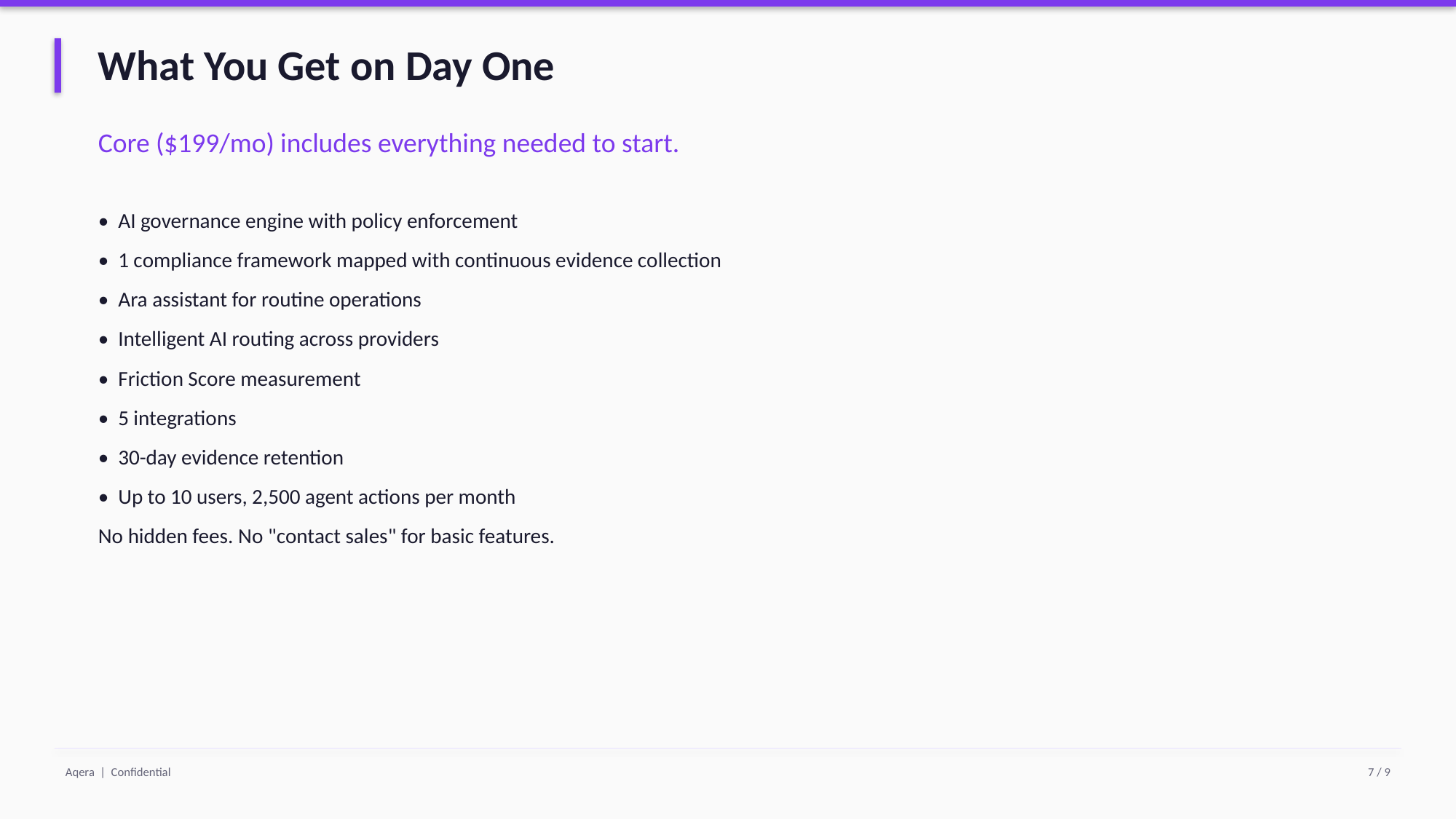

What You Get on Day One

Core ($199/mo) includes everything needed to start.
•  AI governance engine with policy enforcement
•  1 compliance framework mapped with continuous evidence collection
•  Ara assistant for routine operations
•  Intelligent AI routing across providers
•  Friction Score measurement
•  5 integrations
•  30-day evidence retention
•  Up to 10 users, 2,500 agent actions per month
No hidden fees. No "contact sales" for basic features.

Aqera  |  Confidential
7 / 9